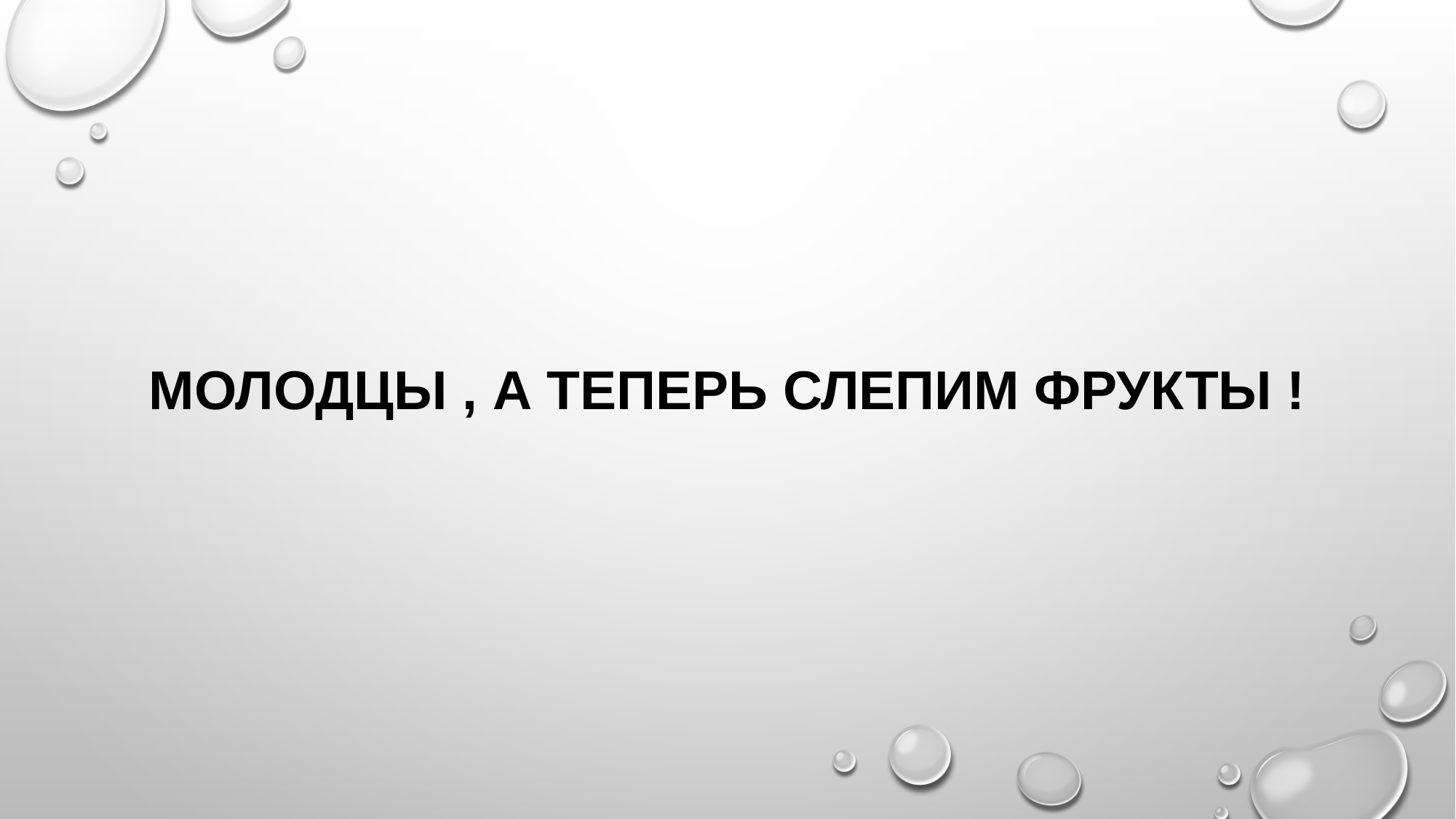

# Молодцы , а теперь слепим фрукты !